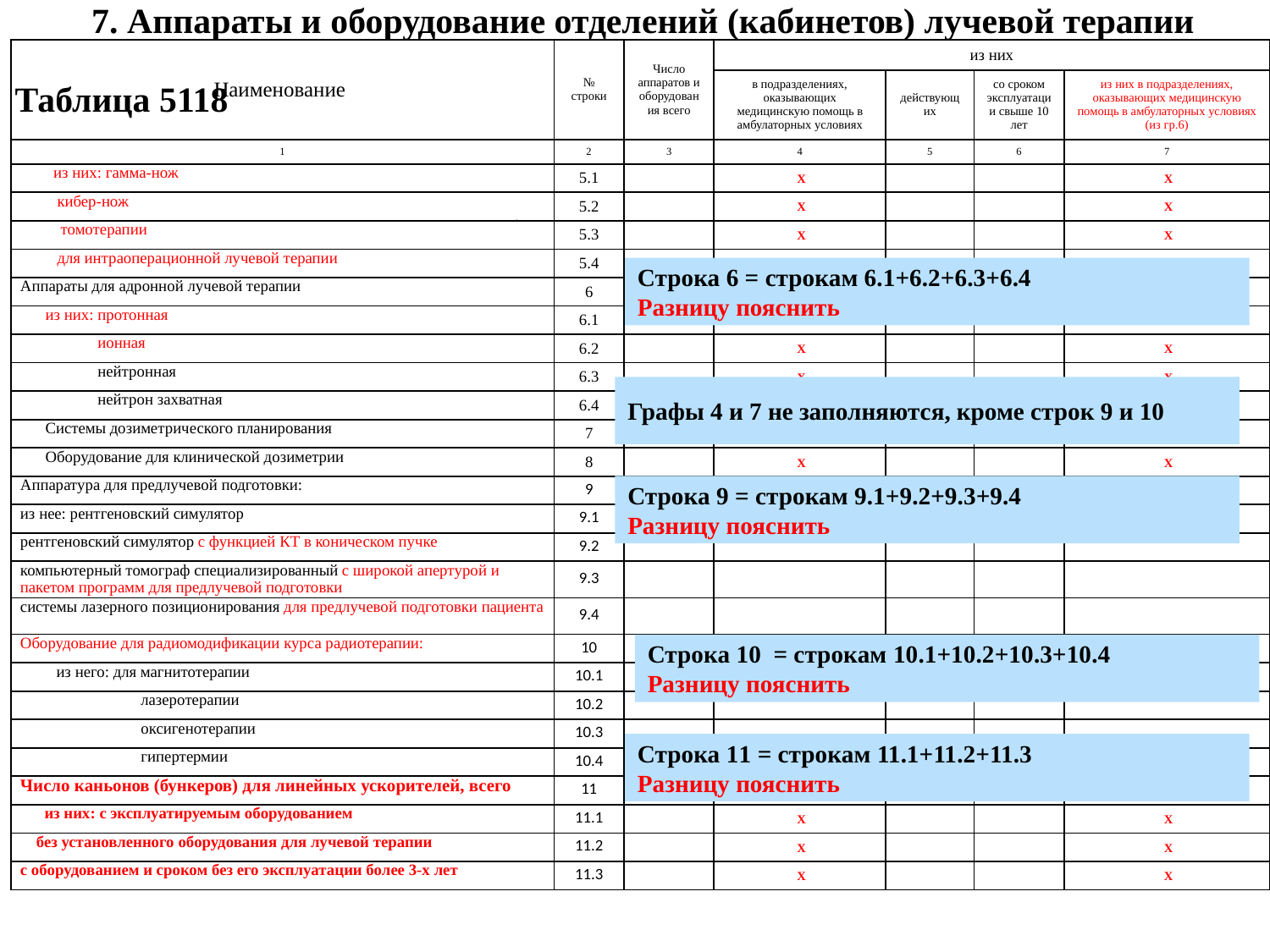

7. Аппараты и оборудование отделений (кабинетов) лучевой терапии
| Наименование | № строки | Число аппаратов и оборудования всего | из них |  |  |  |
| --- | --- | --- | --- | --- | --- | --- |
|  |  |  | в подразделениях, оказывающих медицинскую помощь в амбулаторных условиях | действующих | со сроком эксплуатации свыше 10 лет | из них в подразделениях, оказывающих медицинскую помощь в амбулаторных условиях (из гр.6) |
| 1 | 2 | 3 | 4 | 5 | 6 | 7 |
| из них: гамма-нож | 5.1 |  | Х |  |  | Х |
| кибер-нож | 5.2 |  | Х |  |  | Х |
| томотерапии | 5.3 |  | Х |  |  | Х |
| для интраоперационной лучевой терапии | 5.4 |  | Х |  |  | Х |
| Аппараты для адронной лучевой терапии | 6 |  | Х |  |  | Х |
| из них: протонная | 6.1 |  | Х |  |  | Х |
| ионная | 6.2 |  | Х |  |  | Х |
| нейтронная | 6.3 |  | Х |  |  | Х |
| нейтрон захватная | 6.4 |  | Х |  |  | Х |
| Системы дозиметрического планирования | 7 |  | Х |  |  | Х |
| Оборудование для клинической дозиметрии | 8 |  | Х |  |  | Х |
| Аппаратура для предлучевой подготовки: | 9 |  |  |  |  |  |
| из нее: рентгеновский симулятор | 9.1 |  |  |  |  |  |
| рентгеновский симулятор с функцией КТ в коническом пучке | 9.2 |  |  |  |  |  |
| компьютерный томограф специализированный с широкой апертурой и пакетом программ для предлучевой подготовки | 9.3 |  |  |  |  |  |
| системы лазерного позиционирования для предлучевой подготовки пациента | 9.4 |  |  |  |  |  |
| Оборудование для радиомодификации курса радиотерапии: | 10 |  |  |  |  |  |
| из него: для магнитотерапии | 10.1 |  |  |  |  |  |
| лазеротерапии | 10.2 |  |  |  |  |  |
| оксигенотерапии | 10.3 |  |  |  |  |  |
| гипертермии | 10.4 |  |  |  |  |  |
| Число каньонов (бункеров) для линейных ускорителей, всего | 11 |  | Х |  |  | Х |
| из них: с эксплуатируемым оборудованием | 11.1 |  | Х |  |  | Х |
| без установленного оборудования для лучевой терапии | 11.2 |  | Х |  |  | Х |
| с оборудованием и сроком без его эксплуатации более 3-х лет | 11.3 |  | Х |  |  | Х |
Таблица 5118

Строка 6 = строкам 6.1+6.2+6.3+6.4
Разницу пояснить
Графы 4 и 7 не заполняются, кроме строк 9 и 10
Строка 9 = строкам 9.1+9.2+9.3+9.4
Разницу пояснить
Строка 10  = строкам 10.1+10.2+10.3+10.4
Разницу пояснить
Строка 11 = строкам 11.1+11.2+11.3
Разницу пояснить